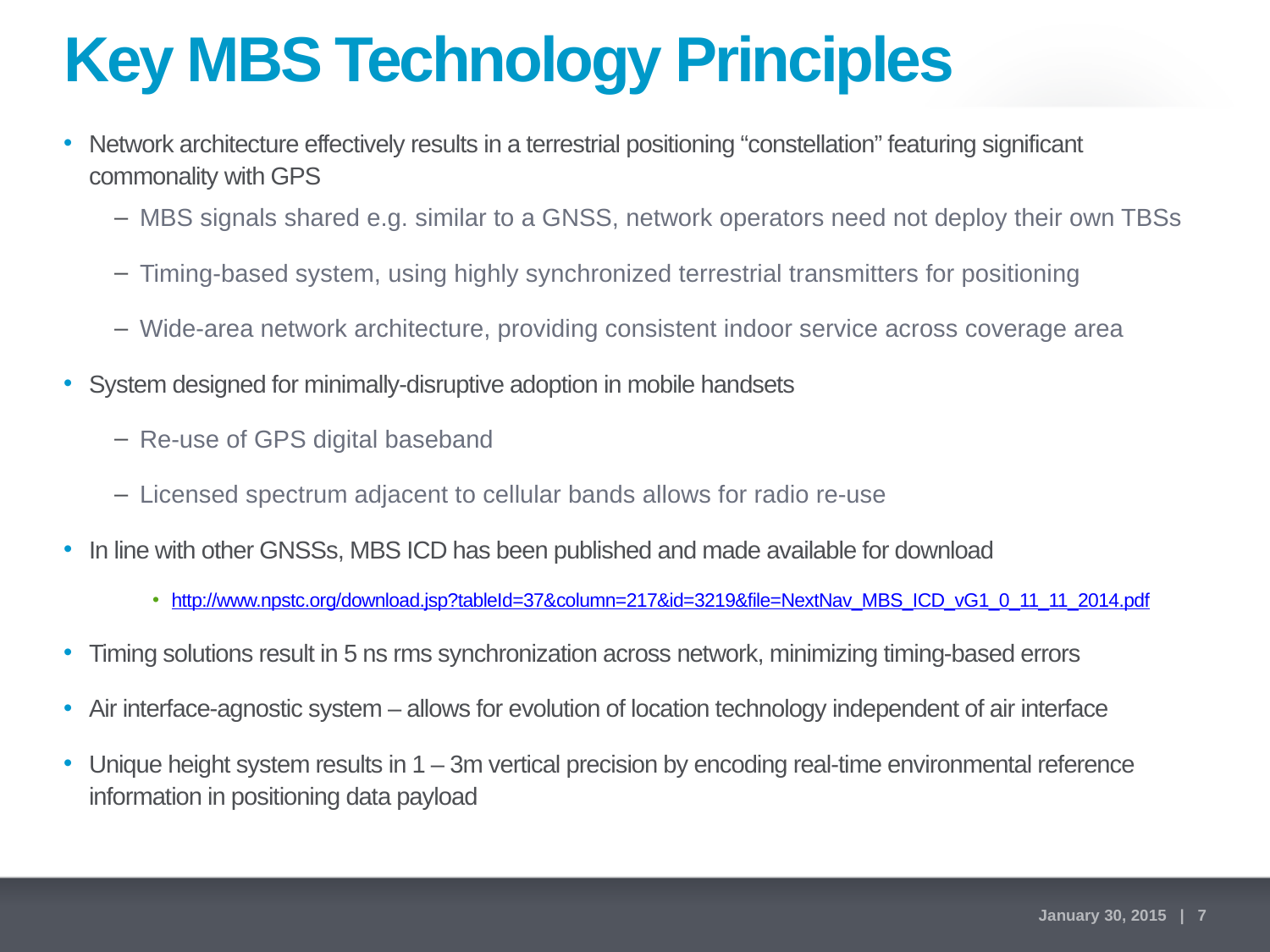

# Key MBS Technology Principles
Network architecture effectively results in a terrestrial positioning “constellation” featuring significant commonality with GPS
MBS signals shared e.g. similar to a GNSS, network operators need not deploy their own TBSs
Timing-based system, using highly synchronized terrestrial transmitters for positioning
Wide-area network architecture, providing consistent indoor service across coverage area
System designed for minimally-disruptive adoption in mobile handsets
Re-use of GPS digital baseband
Licensed spectrum adjacent to cellular bands allows for radio re-use
In line with other GNSSs, MBS ICD has been published and made available for download
http://www.npstc.org/download.jsp?tableId=37&column=217&id=3219&file=NextNav_MBS_ICD_vG1_0_11_11_2014.pdf
Timing solutions result in 5 ns rms synchronization across network, minimizing timing-based errors
Air interface-agnostic system – allows for evolution of location technology independent of air interface
Unique height system results in 1 – 3m vertical precision by encoding real-time environmental reference information in positioning data payload
January 30, 2015   |   7